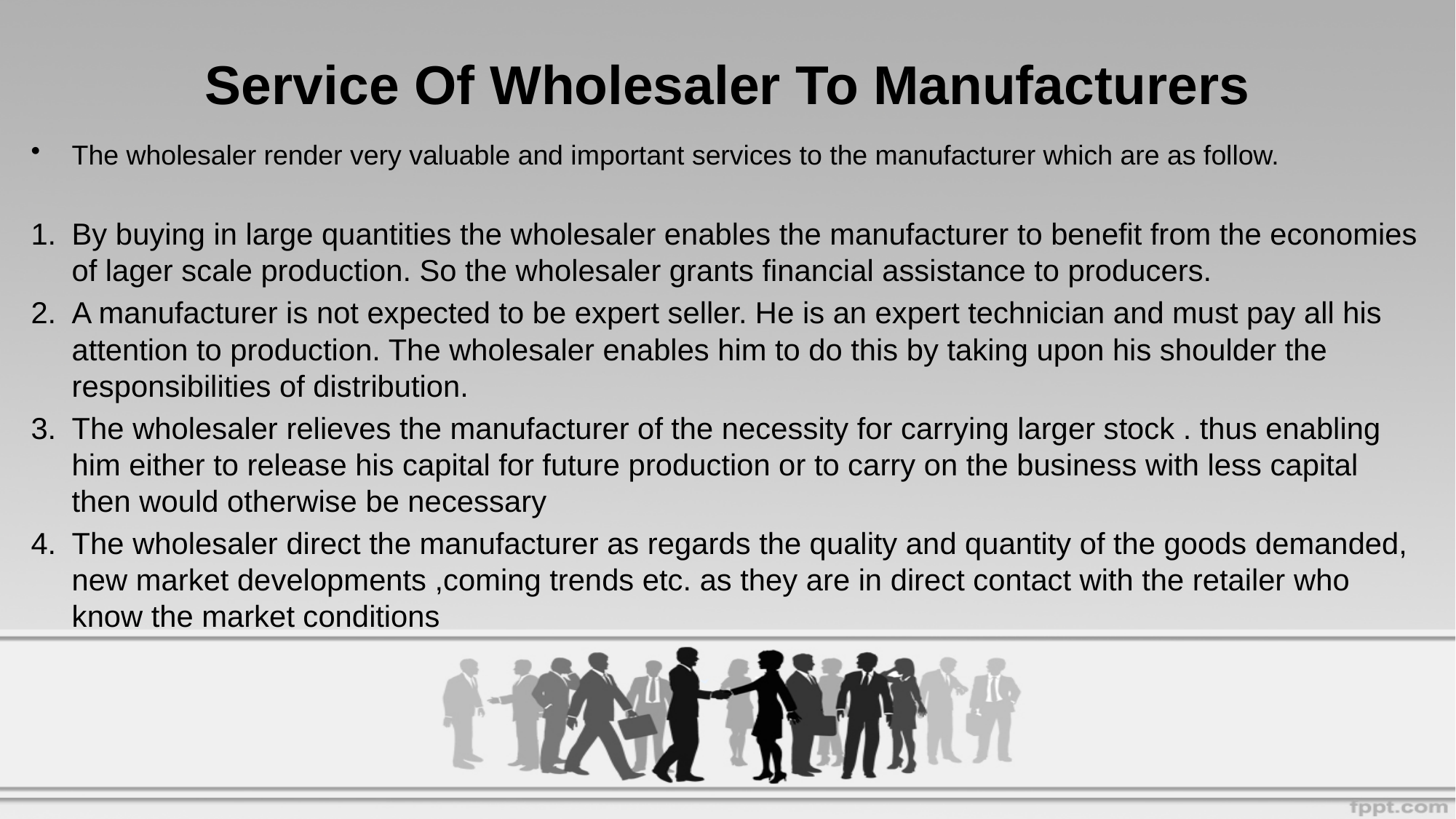

# Service Of Wholesaler To Manufacturers
The wholesaler render very valuable and important services to the manufacturer which are as follow.

By buying in large quantities the wholesaler enables the manufacturer to benefit from the economies of lager scale production. So the wholesaler grants financial assistance to producers.
A manufacturer is not expected to be expert seller. He is an expert technician and must pay all his attention to production. The wholesaler enables him to do this by taking upon his shoulder the responsibilities of distribution.
The wholesaler relieves the manufacturer of the necessity for carrying larger stock . thus enabling him either to release his capital for future production or to carry on the business with less capital then would otherwise be necessary
The wholesaler direct the manufacturer as regards the quality and quantity of the goods demanded, new market developments ,coming trends etc. as they are in direct contact with the retailer who know the market conditions